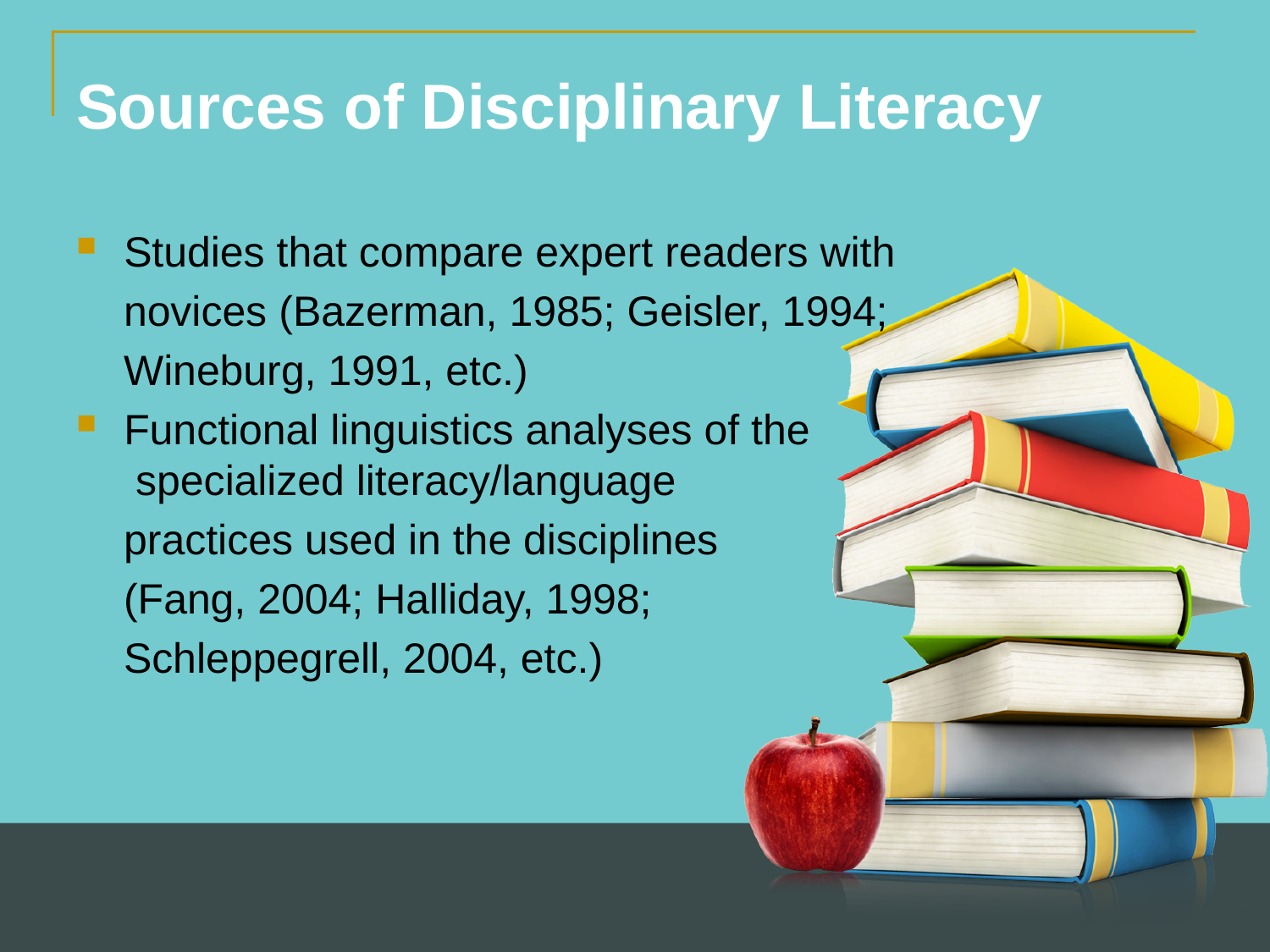

Sources of Disciplinary Literacy

Studies that compare expert readers with
    novices (Bazerman, 1985; Geisler, 1994;
    Wineburg, 1991, etc.)
Functional linguistics analyses of the                        specialized literacy/language
    practices used in the disciplines
    (Fang, 2004; Halliday, 1998;
    Schleppegrell, 2004, etc.)